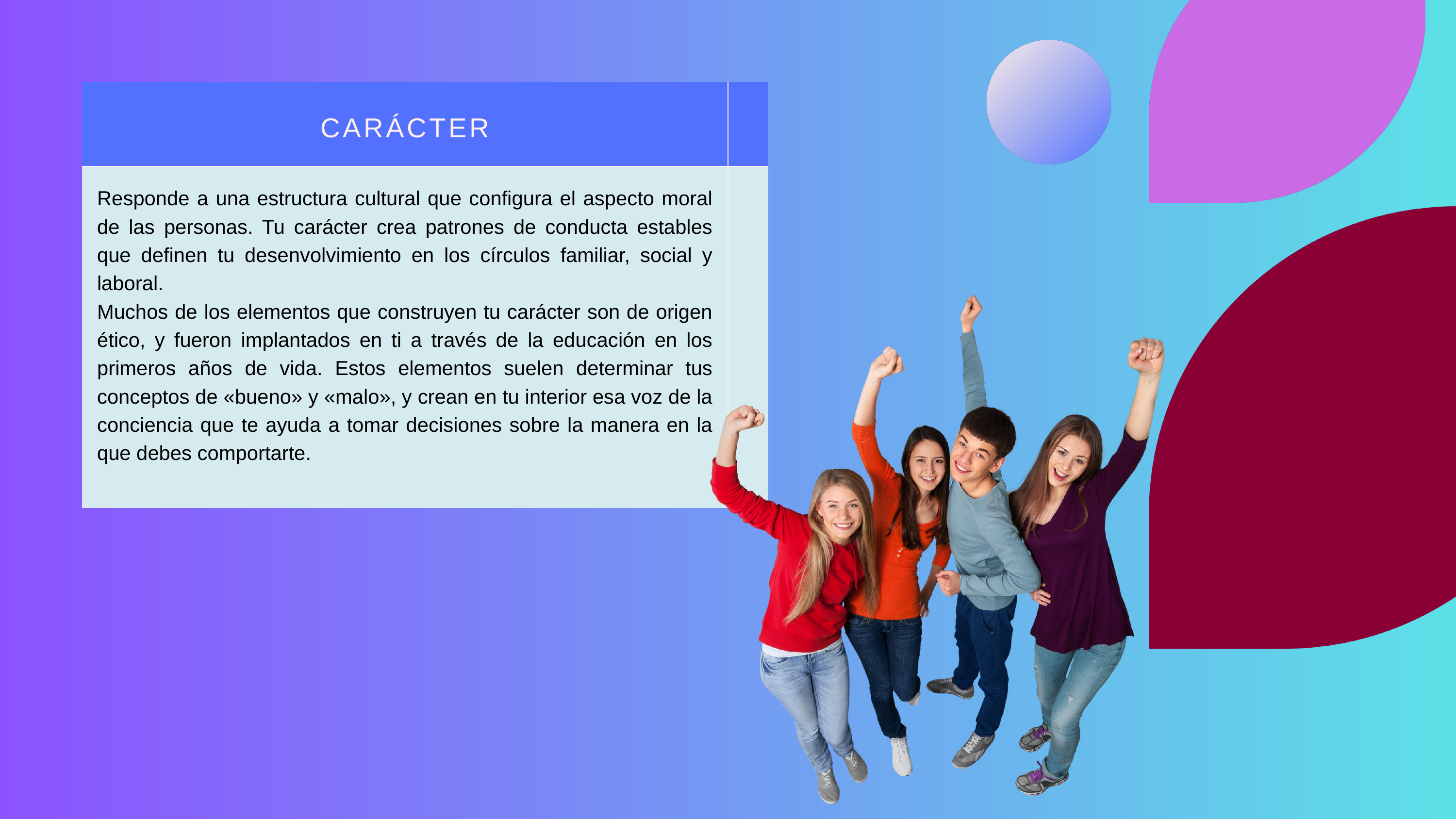

| CARÁCTER |  |
| --- | --- |
| Responde a una estructura cultural que configura el aspecto moral de las personas. Tu carácter crea patrones de conducta estables que definen tu desenvolvimiento en los círculos familiar, social y laboral. Muchos de los elementos que construyen tu carácter son de origen ético, y fueron implantados en ti a través de la educación en los primeros años de vida. Estos elementos suelen determinar tus conceptos de «bueno» y «malo», y crean en tu interior esa voz de la conciencia que te ayuda a tomar decisiones sobre la manera en la que debes comportarte. |  |